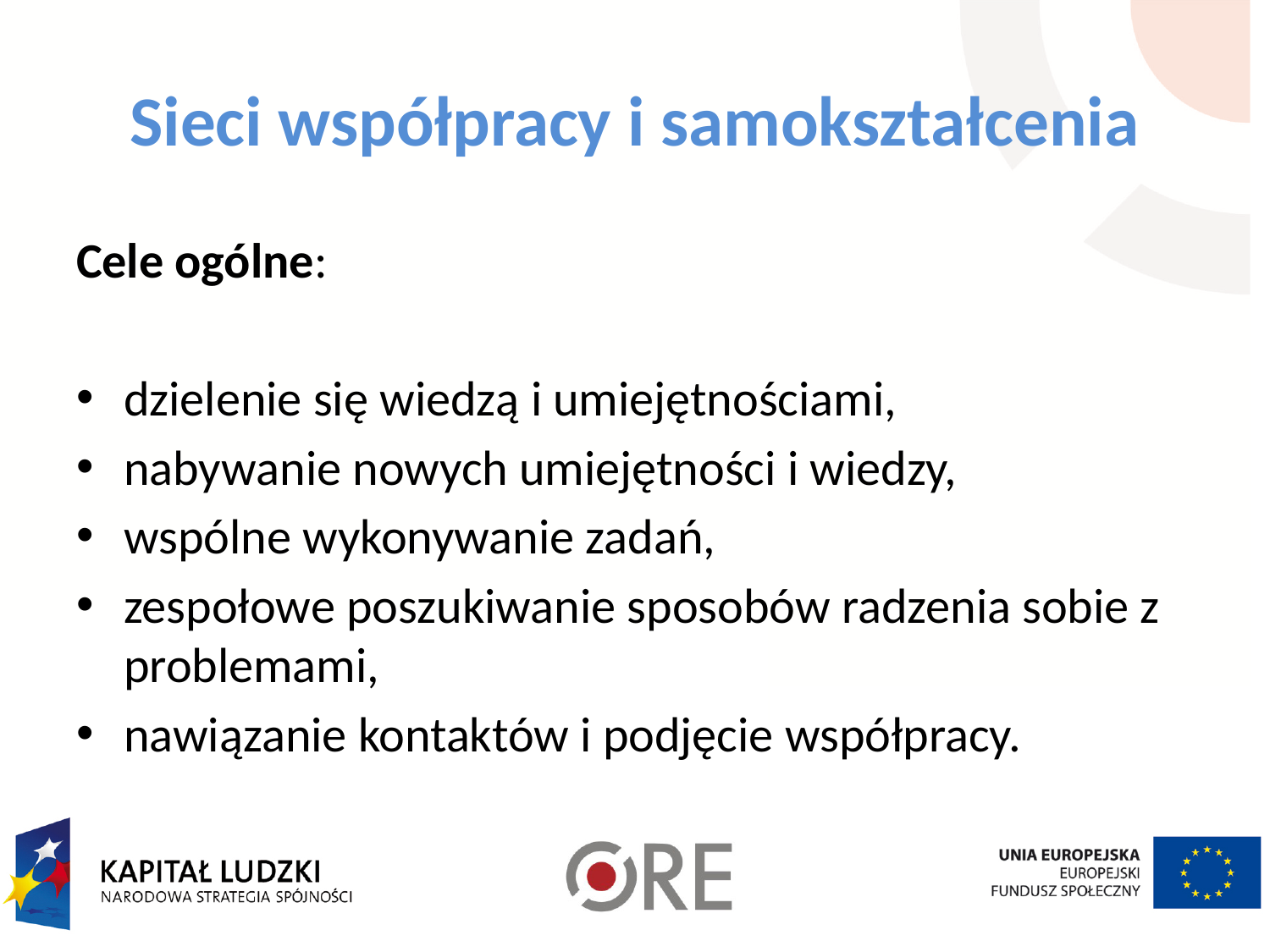

# Sieci współpracy i samokształcenia
Cele ogólne:

dzielenie się wiedzą i umiejętnościami,
nabywanie nowych umiejętności i wiedzy,
wspólne wykonywanie zadań,
zespołowe poszukiwanie sposobów radzenia sobie z problemami,
nawiązanie kontaktów i podjęcie współpracy.